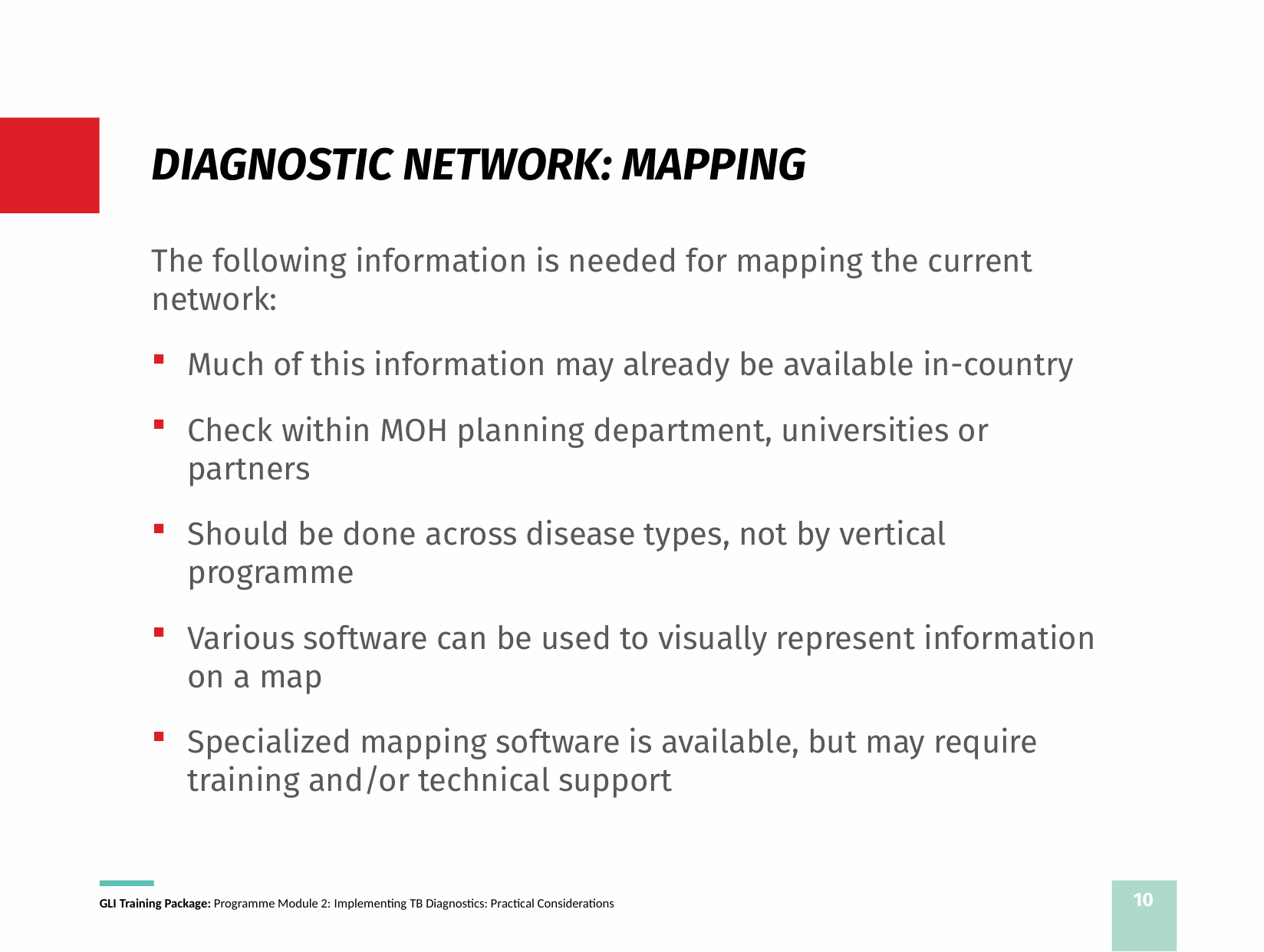

# DIAGNOSTIC NETWORK: MAPPING
The following information is needed for mapping the current network:
Much of this information may already be available in-country
Check within MOH planning department, universities or partners
Should be done across disease types, not by vertical programme
Various software can be used to visually represent information on a map
Specialized mapping software is available, but may require training and/or technical support